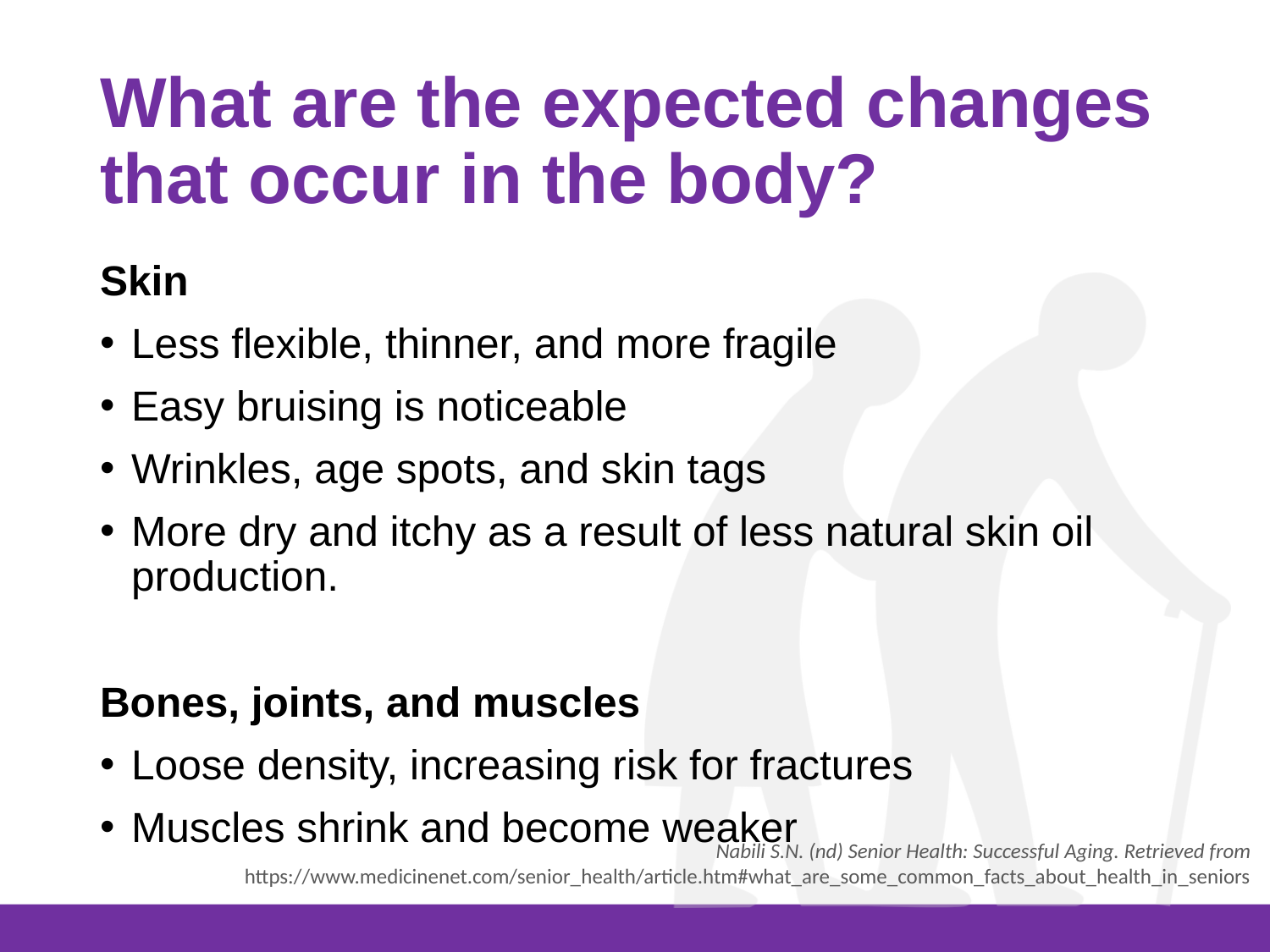

# What are the expected changes that occur in the body?
Skin
Less flexible, thinner, and more fragile
Easy bruising is noticeable
Wrinkles, age spots, and skin tags
More dry and itchy as a result of less natural skin oil production.

Bones, joints, and muscles
Loose density, increasing risk for fractures
Muscles shrink and become weaker

Nabili S.N. (nd) Senior Health: Successful Aging. Retrieved from https://www.medicinenet.com/senior_health/article.htm#what_are_some_common_facts_about_health_in_seniors